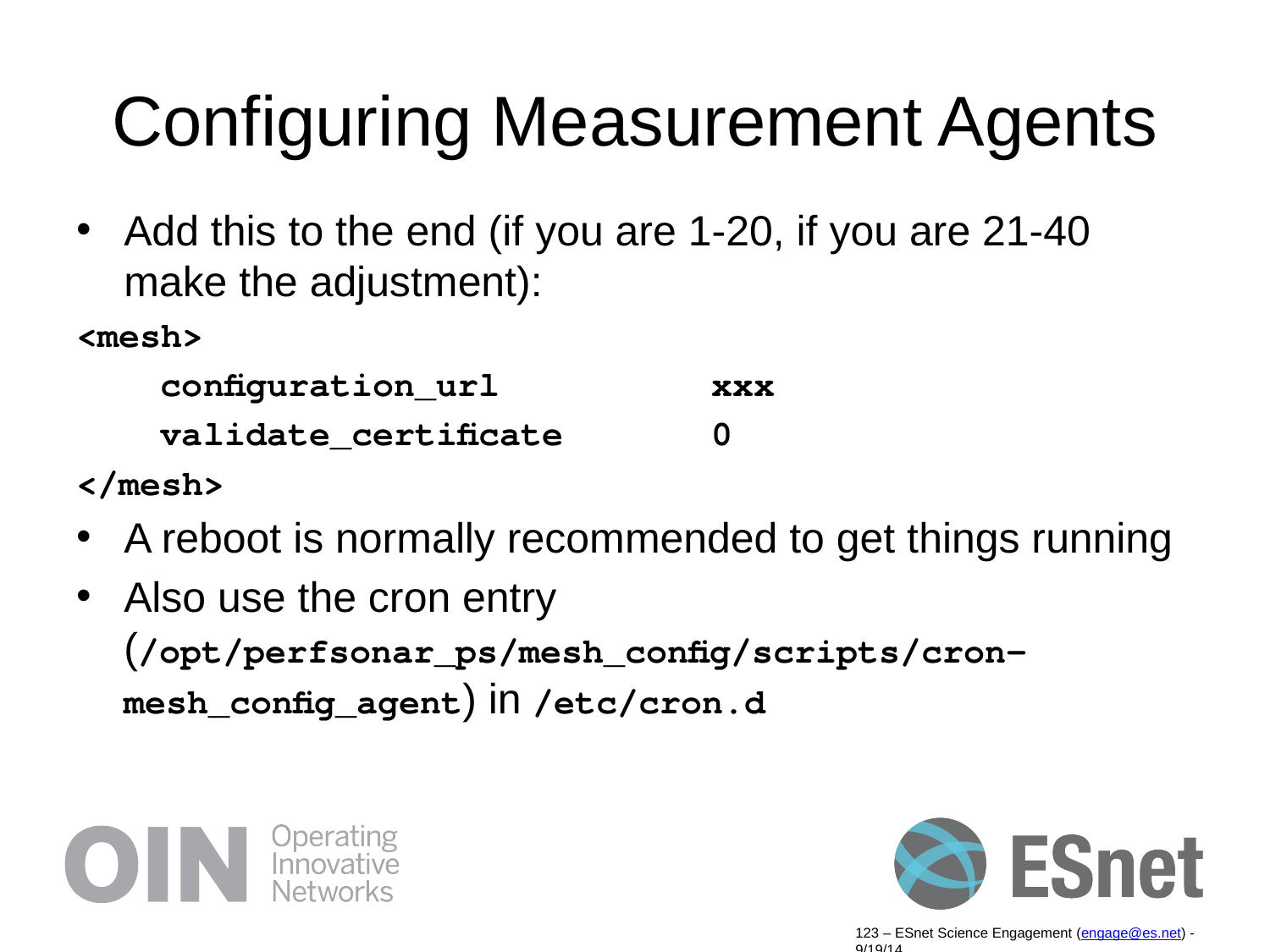

# Configuring Measurement Agents
Add this to the end (if you are 1-20, if you are 21-40 make the adjustment):
<mesh>
    configuration_url		xxx
    validate_certificate		0
</mesh>
A reboot is normally recommended to get things running
Also use the cron entry (/opt/perfsonar_ps/mesh_config/scripts/cron-mesh_config_agent) in /etc/cron.d
123 – ESnet Science Engagement (engage@es.net) - 9/19/14